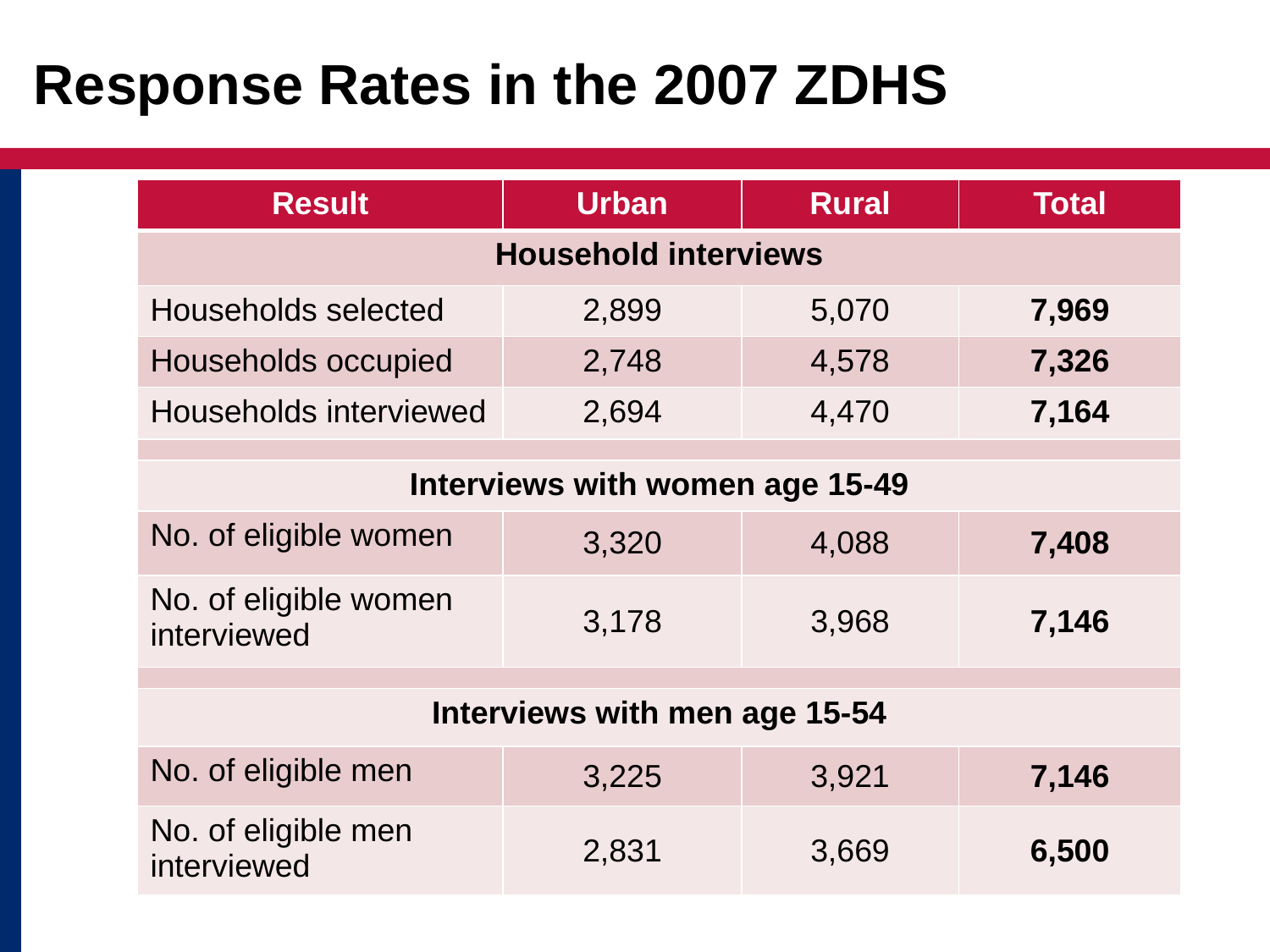

Response Rates in the 2007 ZDHS
| Result | Urban | Rural | Total |
| --- | --- | --- | --- |
| Household interviews |  |  |  |
| Households selected | 2,899 | 5,070 | 7,969 |
| Households occupied | 2,748 | 4,578 | 7,326 |
| Households interviewed | 2,694 | 4,470 | 7,164 |
|  |  |  |  |
| Interviews with women age 15-49 |  |  |  |
| No. of eligible women | 3,320 | 4,088 | 7,408 |
| No. of eligible women interviewed | 3,178 | 3,968 | 7,146 |
|  |  |  |  |
| Interviews with men age 15-54 |  |  |  |
| No. of eligible men | 3,225 | 3,921 | 7,146 |
| No. of eligible men interviewed | 2,831 | 3,669 | 6,500 |